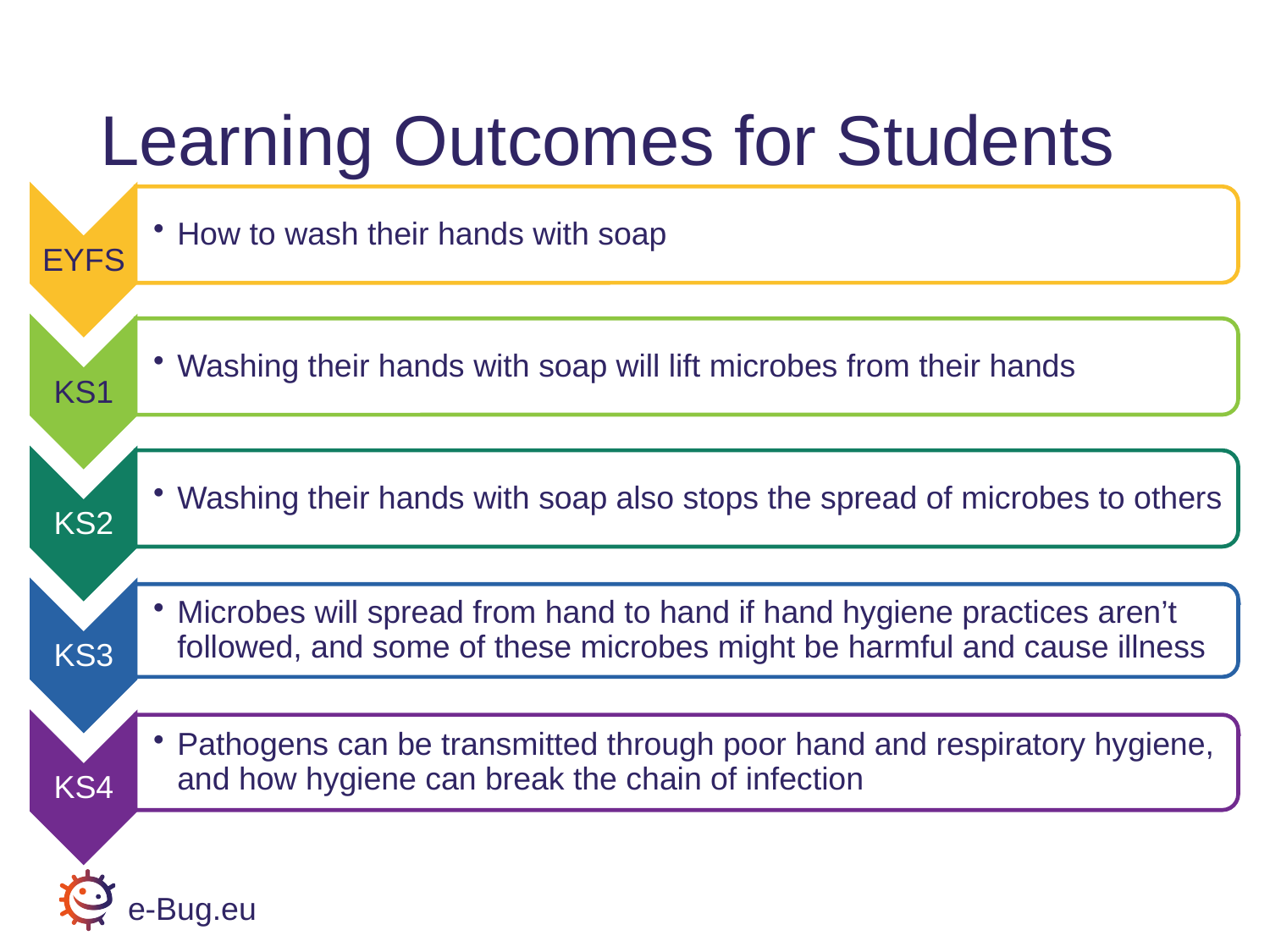

# Learning Outcomes for Students
EYFS
How to wash their hands with soap
KS1
Washing their hands with soap will lift microbes from their hands
KS2
Washing their hands with soap also stops the spread of microbes to others
KS3
Microbes will spread from hand to hand if hand hygiene practices aren’t followed, and some of these microbes might be harmful and cause illness
KS4
Pathogens can be transmitted through poor hand and respiratory hygiene, and how hygiene can break the chain of infection
e-Bug.eu